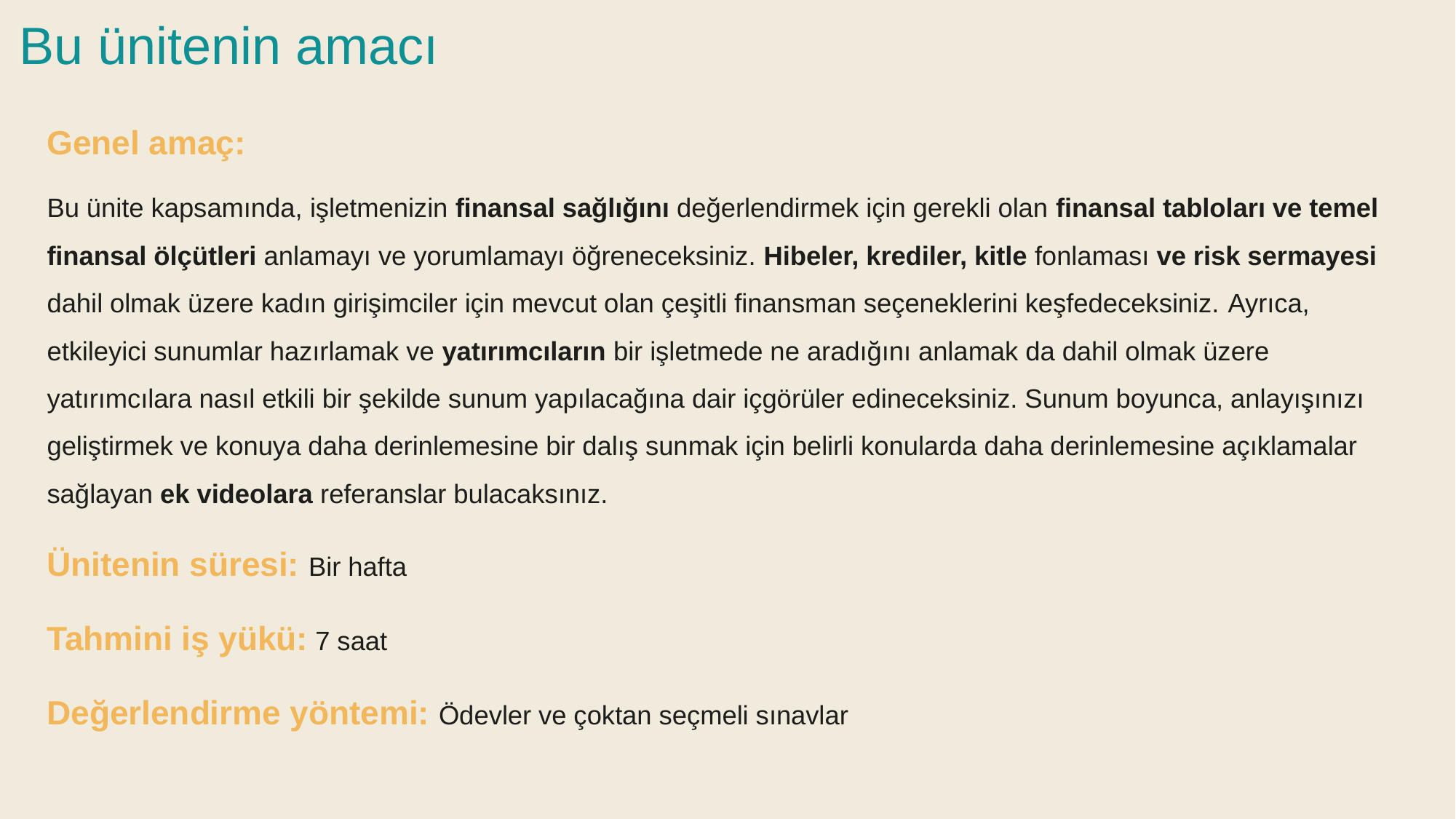

# Bu ünitenin amacı
Genel amaç:
Bu ünite kapsamında, işletmenizin finansal sağlığını değerlendirmek için gerekli olan finansal tabloları ve temel finansal ölçütleri anlamayı ve yorumlamayı öğreneceksiniz. Hibeler, krediler, kitle fonlaması ve risk sermayesi dahil olmak üzere kadın girişimciler için mevcut olan çeşitli finansman seçeneklerini keşfedeceksiniz. Ayrıca, etkileyici sunumlar hazırlamak ve yatırımcıların bir işletmede ne aradığını anlamak da dahil olmak üzere yatırımcılara nasıl etkili bir şekilde sunum yapılacağına dair içgörüler edineceksiniz. Sunum boyunca, anlayışınızı geliştirmek ve konuya daha derinlemesine bir dalış sunmak için belirli konularda daha derinlemesine açıklamalar sağlayan ek videolara referanslar bulacaksınız.
Ünitenin süresi: Bir hafta
Tahmini iş yükü: 7 saat
Değerlendirme yöntemi: Ödevler ve çoktan seçmeli sınavlar